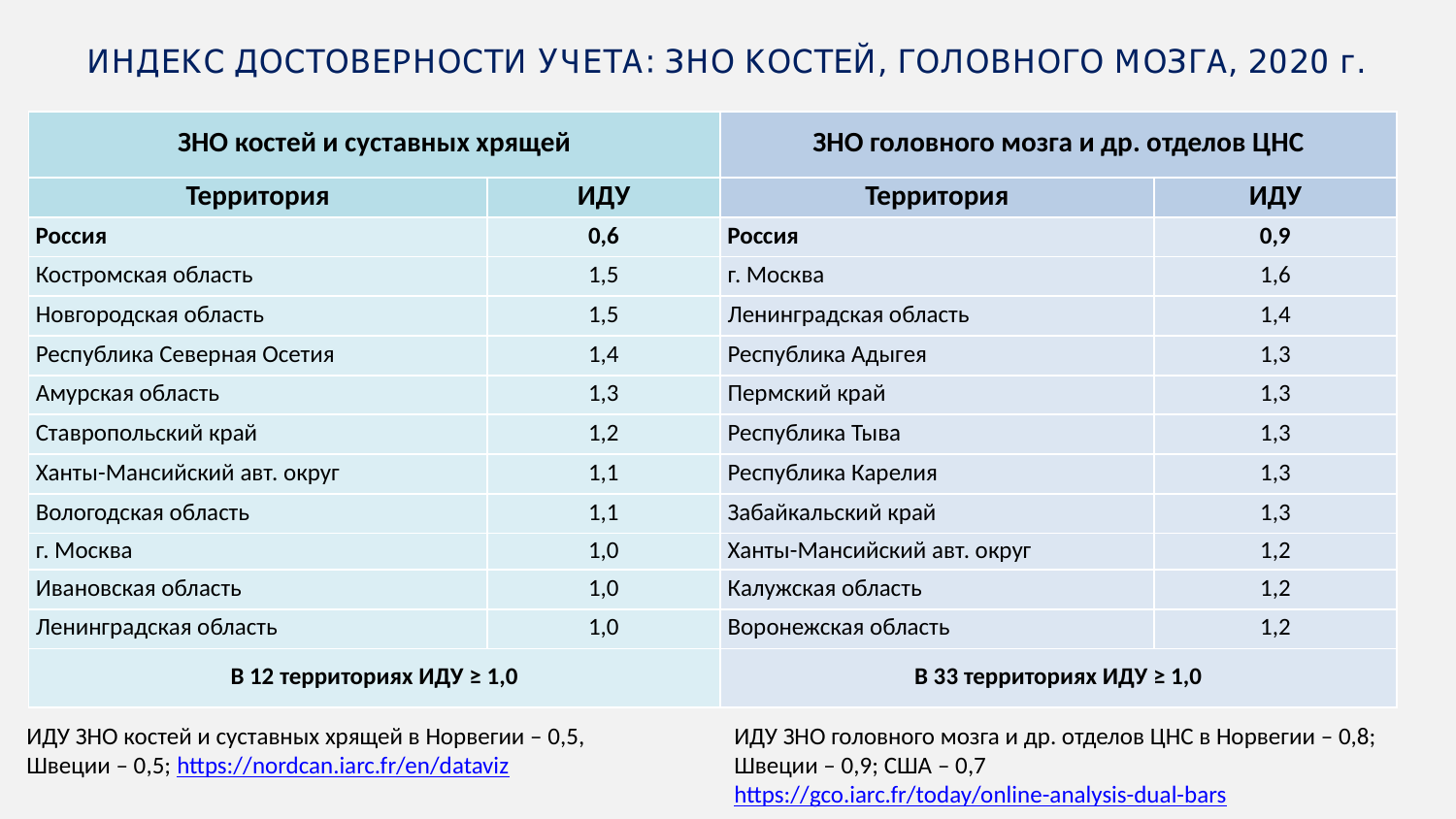

# ИНДЕКС ДОСТОВЕРНОСТИ УЧЕТА: ЗНО КОСТЕЙ, ГОЛОВНОГО МОЗГА, 2020 г.
| ЗНО костей и суставных хрящей |  | ЗНО головного мозга и др. отделов ЦНС |  |
| --- | --- | --- | --- |
| Территория | ИДУ | Территория | ИДУ |
| Россия | 0,6 | Россия | 0,9 |
| Костромская область | 1,5 | г. Москва | 1,6 |
| Новгородская область | 1,5 | Ленинградская область | 1,4 |
| Республика Северная Осетия | 1,4 | Республика Адыгея | 1,3 |
| Амурская область | 1,3 | Пермский край | 1,3 |
| Ставропольский край | 1,2 | Республика Тыва | 1,3 |
| Ханты-Мансийский авт. округ | 1,1 | Республика Карелия | 1,3 |
| Вологодская область | 1,1 | Забайкальский край | 1,3 |
| г. Москва | 1,0 | Ханты-Мансийский авт. округ | 1,2 |
| Ивановская область | 1,0 | Калужская область | 1,2 |
| Ленинградская область | 1,0 | Воронежская область | 1,2 |
| В 12 территориях ИДУ ≥ 1,0 |  | В 33 территориях ИДУ ≥ 1,0 |  |
ИДУ ЗНО костей и суставных хрящей в Норвегии – 0,5,
Швеции – 0,5; https://nordcan.iarc.fr/en/dataviz
ИДУ ЗНО головного мозга и др. отделов ЦНС в Норвегии – 0,8;
Швеции – 0,9; США – 0,7
https://gco.iarc.fr/today/online-analysis-dual-bars